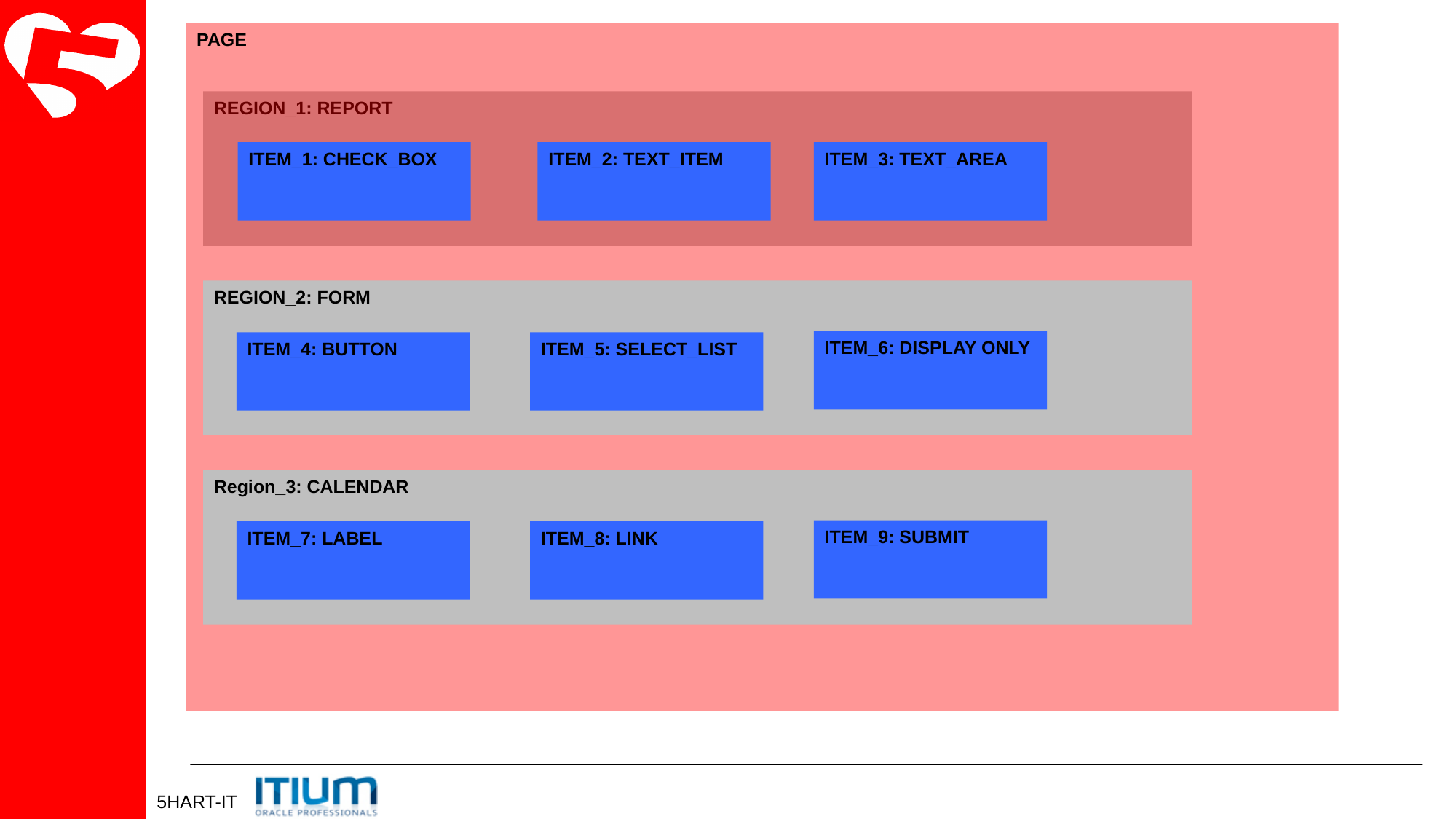

PAGE
REGION_1: REPORT
ITEM_1: CHECK_BOX
ITEM_2: TEXT_ITEM
ITEM_3: TEXT_AREA

REGION_2: FORM

ITEM_6: DISPLAY ONLY
ITEM_4: BUTTON
ITEM_5: SELECT_LIST
Region_3: CALENDAR

ITEM_9: SUBMIT
ITEM_7: LABEL
ITEM_8: LINK